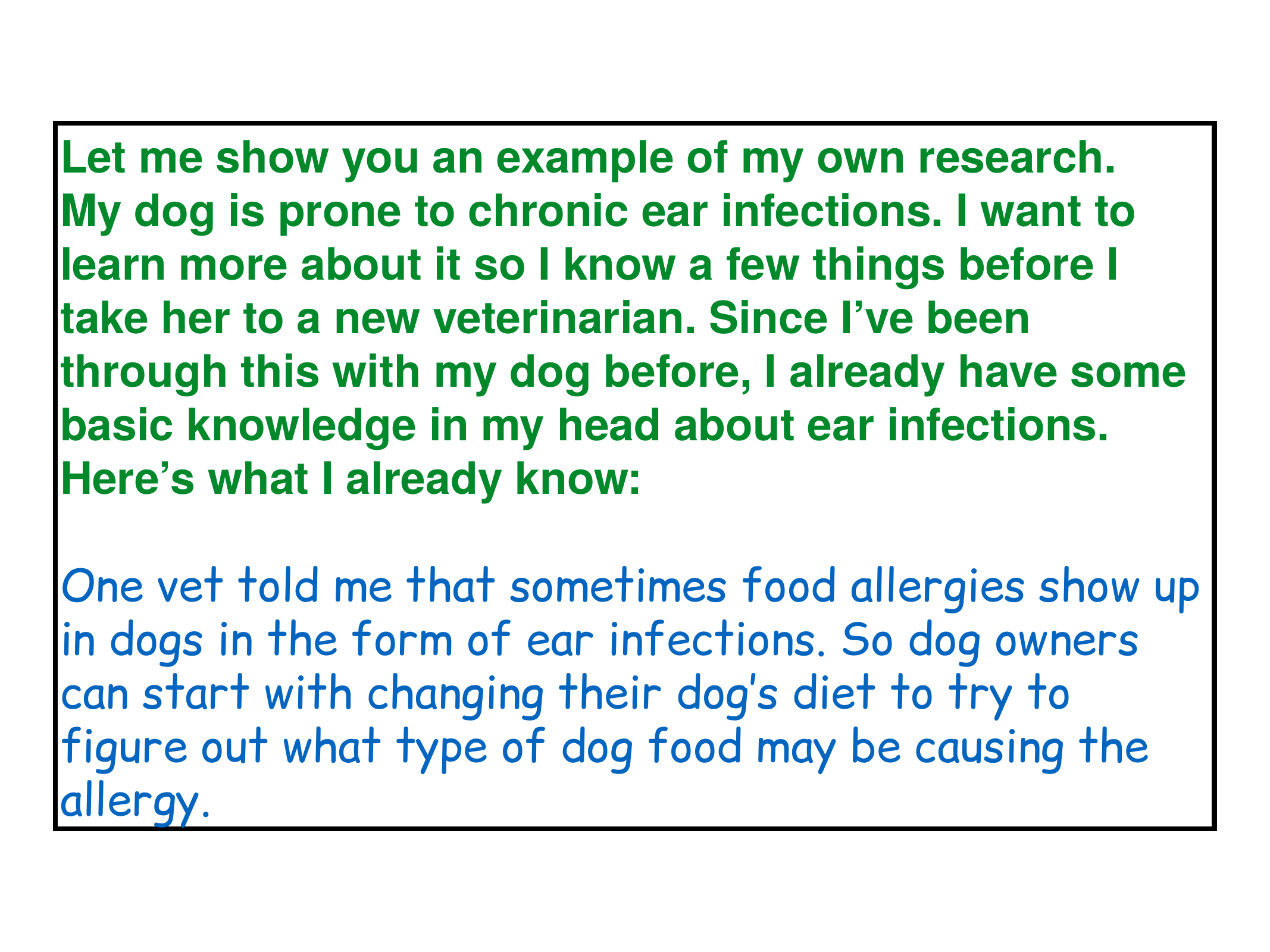

Let me show you an example of my own research.
My dog is prone to chronic ear infections. I want to learn more about it so I know a few things before I take her to a new veterinarian. Since I’ve been through this with my dog before, I already have some basic knowledge in my head about ear infections. Here’s what I already know:

One vet told me that sometimes food allergies show up in dogs in the form of ear infections. So dog owners can start with changing their dog’s diet to try to figure out what type of dog food may be causing the allergy.